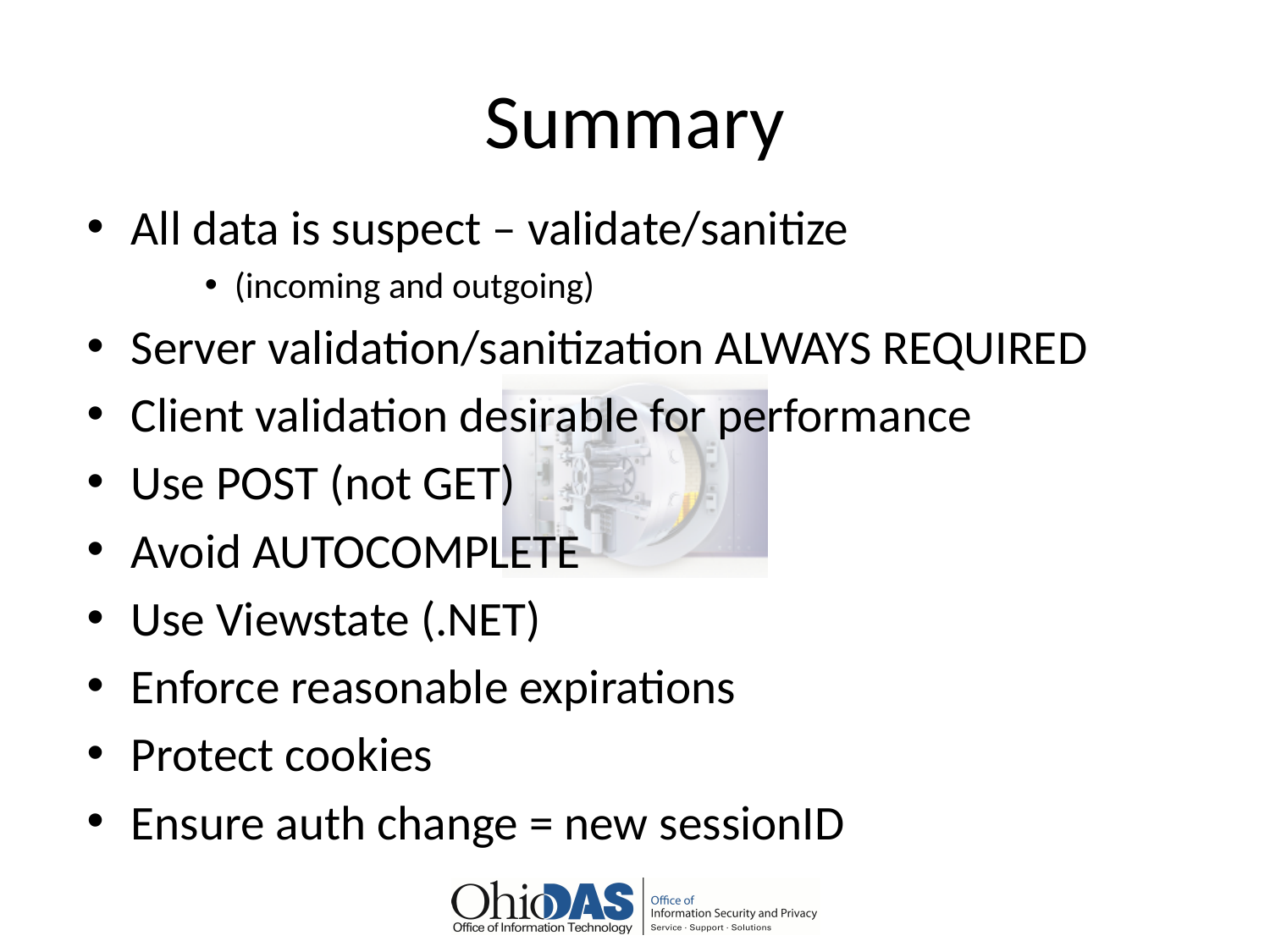

# Summary
All data is suspect – validate/sanitize
(incoming and outgoing)
Server validation/sanitization ALWAYS REQUIRED
Client validation desirable for performance
Use POST (not GET)
Avoid AUTOCOMPLETE
Use Viewstate (.NET)
Enforce reasonable expirations
Protect cookies
Ensure auth change = new sessionID